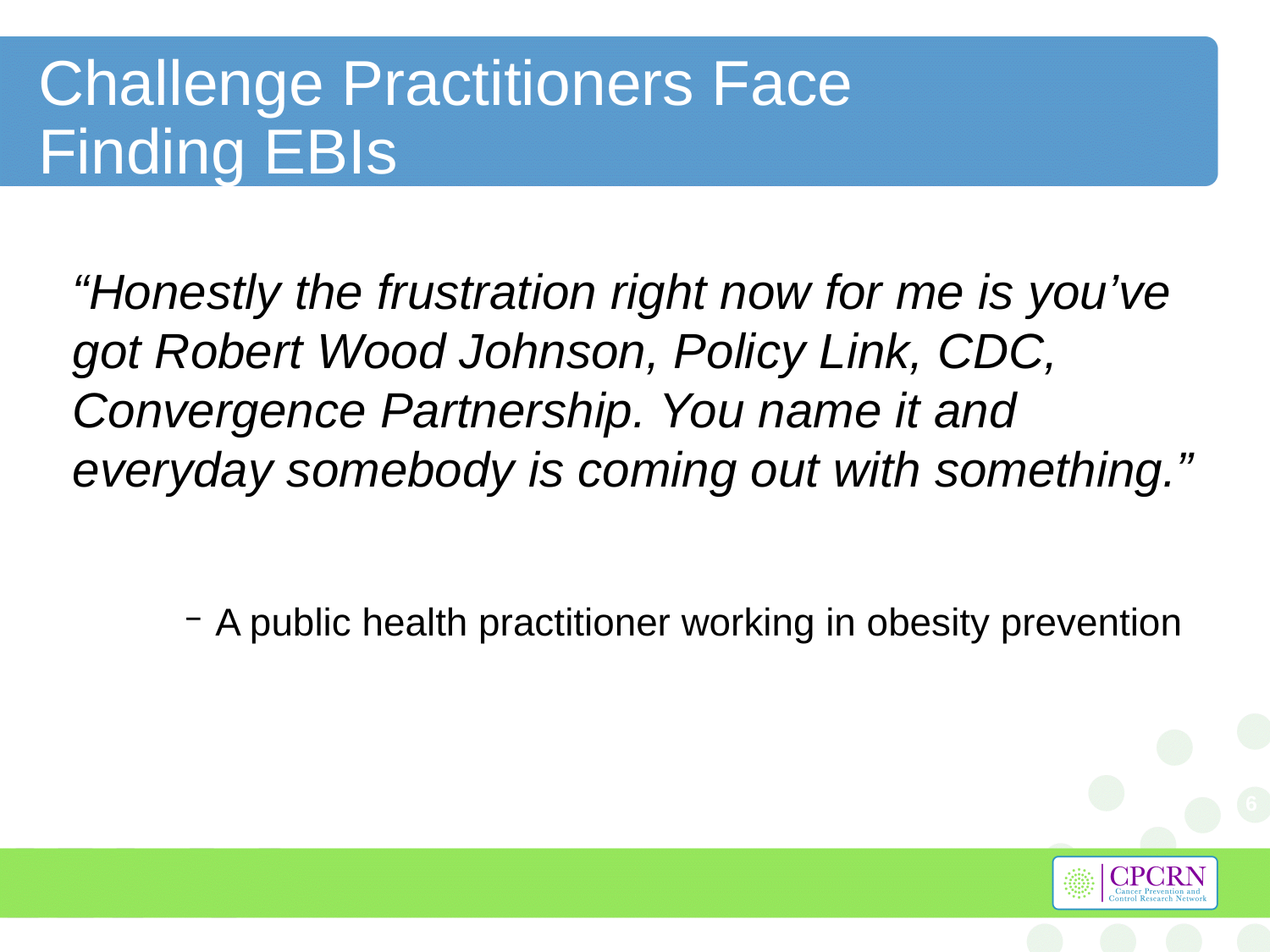

# Challenge Practitioners Face Finding EBIs
“Honestly the frustration right now for me is you’ve got Robert Wood Johnson, Policy Link, CDC, Convergence Partnership. You name it and everyday somebody is coming out with something.”

A public health practitioner working in obesity prevention

6